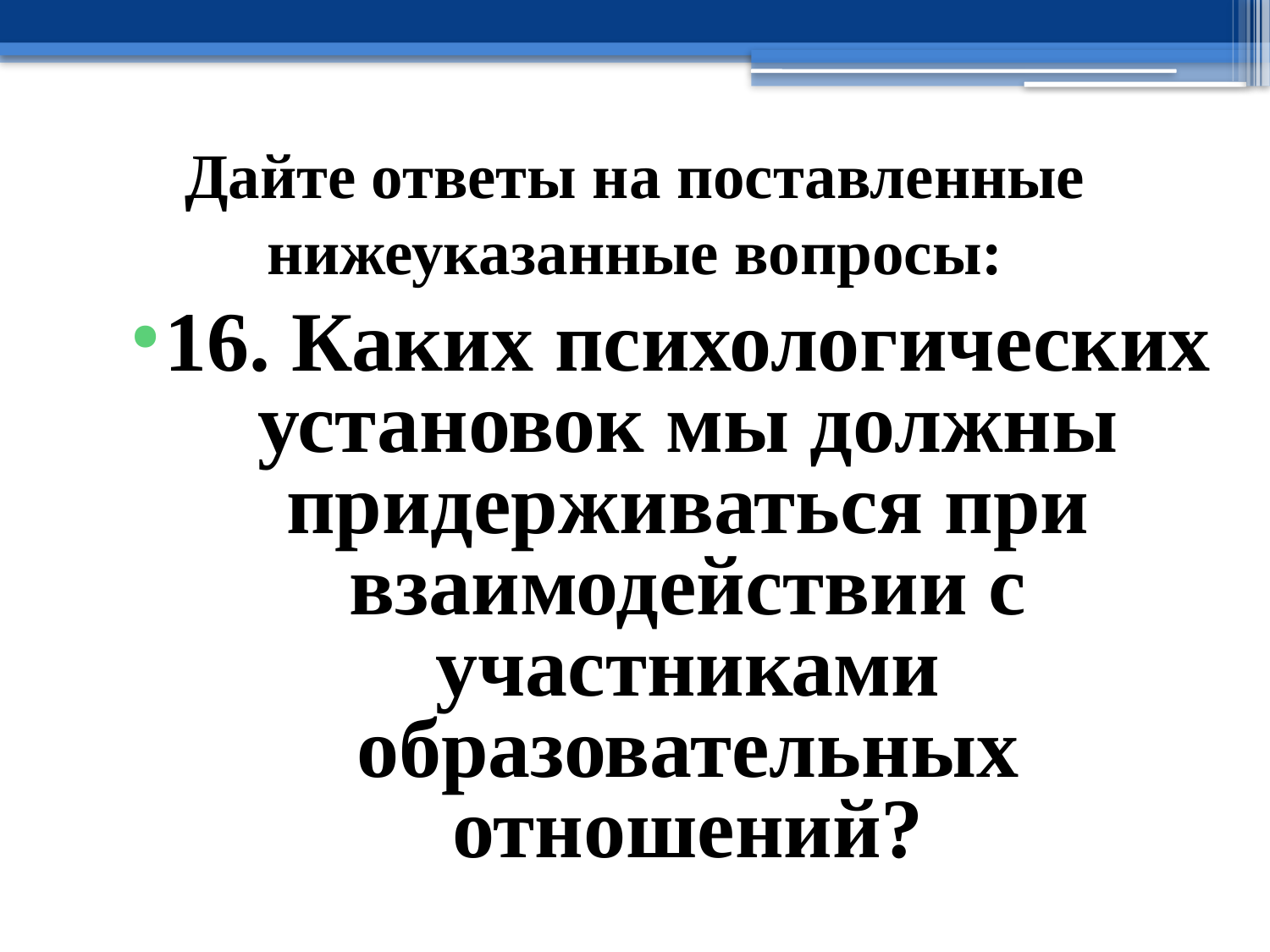

# Дайте ответы на поставленные нижеуказанные вопросы:
16. Каких психологических установок мы должны придерживаться при взаимодействии с участниками образовательных отношений?